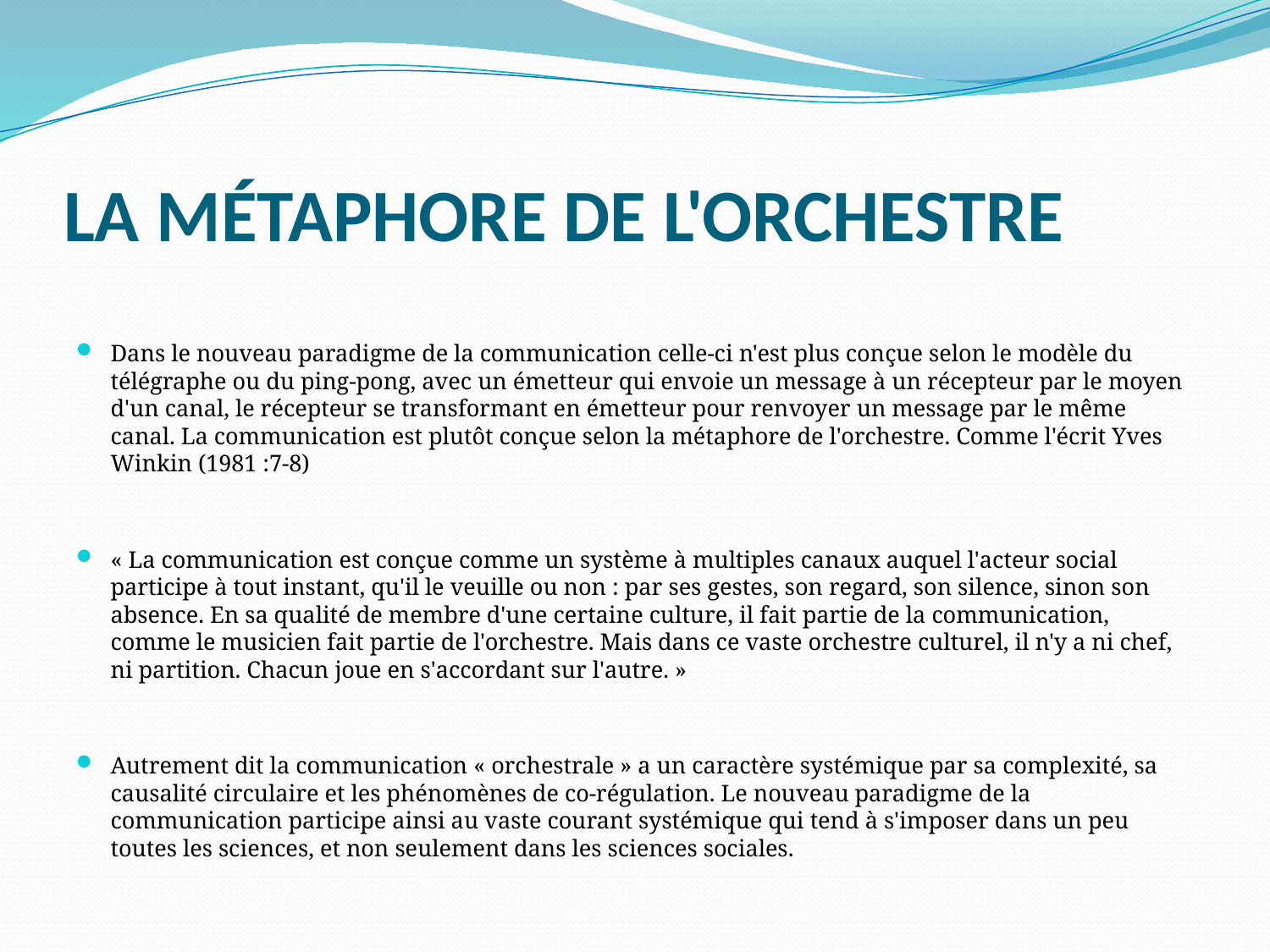

# LA MÉTAPHORE DE L'ORCHESTRE

Dans le nouveau paradigme de la communication celle-ci n'est plus conçue selon le modèle du télégraphe ou du ping-pong, avec un émetteur qui envoie un message à un récepteur par le moyen d'un canal, le récepteur se transformant en émetteur pour renvoyer un message par le même canal. La communication est plutôt conçue selon la métaphore de l'orchestre. Comme l'écrit Yves Winkin (1981 :7-8)

	« La communication est conçue comme un système à multiples canaux auquel l'acteur social participe à tout instant, qu'il le veuille ou non : par ses gestes, son regard, son silence, sinon son absence. En sa qualité de membre d'une certaine culture, il fait partie de la communication, comme le musicien fait partie de l'orchestre. Mais dans ce vaste orchestre culturel, il n'y a ni chef, ni partition. Chacun joue en s'accordant sur l'autre. »

Autrement dit la communication « orchestrale » a un caractère systémique par sa complexité, sa causalité circulaire et les phénomènes de co-régulation. Le nouveau paradigme de la communication participe ainsi au vaste courant systémique qui tend à s'imposer dans un peu toutes les sciences, et non seulement dans les sciences sociales.